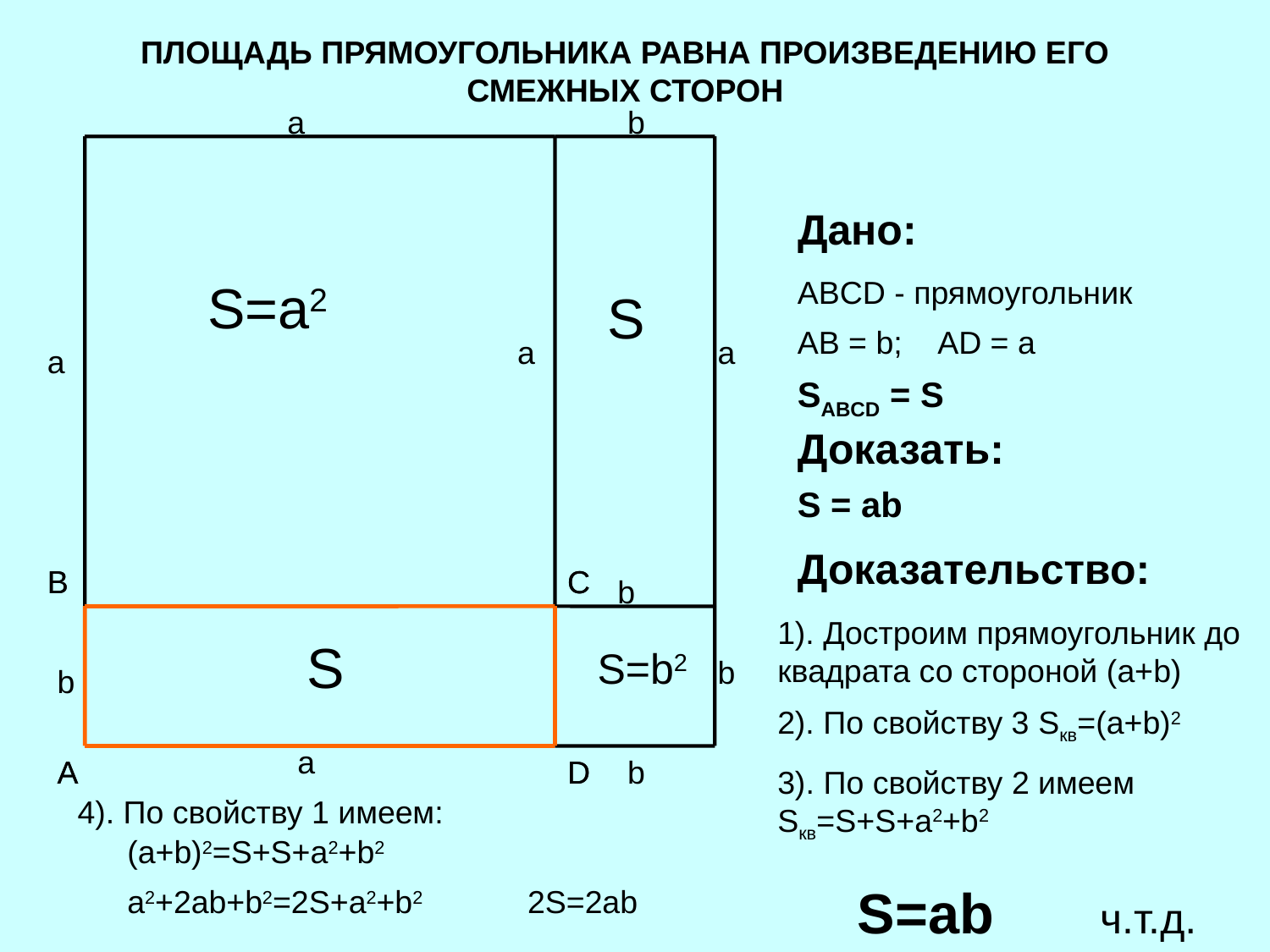

ПЛОЩАДЬ ПРЯМОУГОЛЬНИКА РАВНА ПРОИЗВЕДЕНИЮ ЕГО СМЕЖНЫХ СТОРОН
a
b

Дано:
S=a2
ABCD - прямоугольник
S
AB = b;
AD = a
a
a
a
SABCD = S
Доказать:
S = ab
Доказательство:
B
B
C
C
b

1). Достроим прямоугольник до квадрата со стороной (a+b)

S
S=b2
b
b
2). По свойству 3 Sкв=(a+b)2
a
A
A

D
D
b
3). По свойству 2 имеем Sкв=S+S+a2+b2
4). По свойству 1 имеем:
(a+b)2=S+S+a2+b2
S=ab       ч.т.д.
a2+2ab+b2=2S+a2+b2
2S=2ab